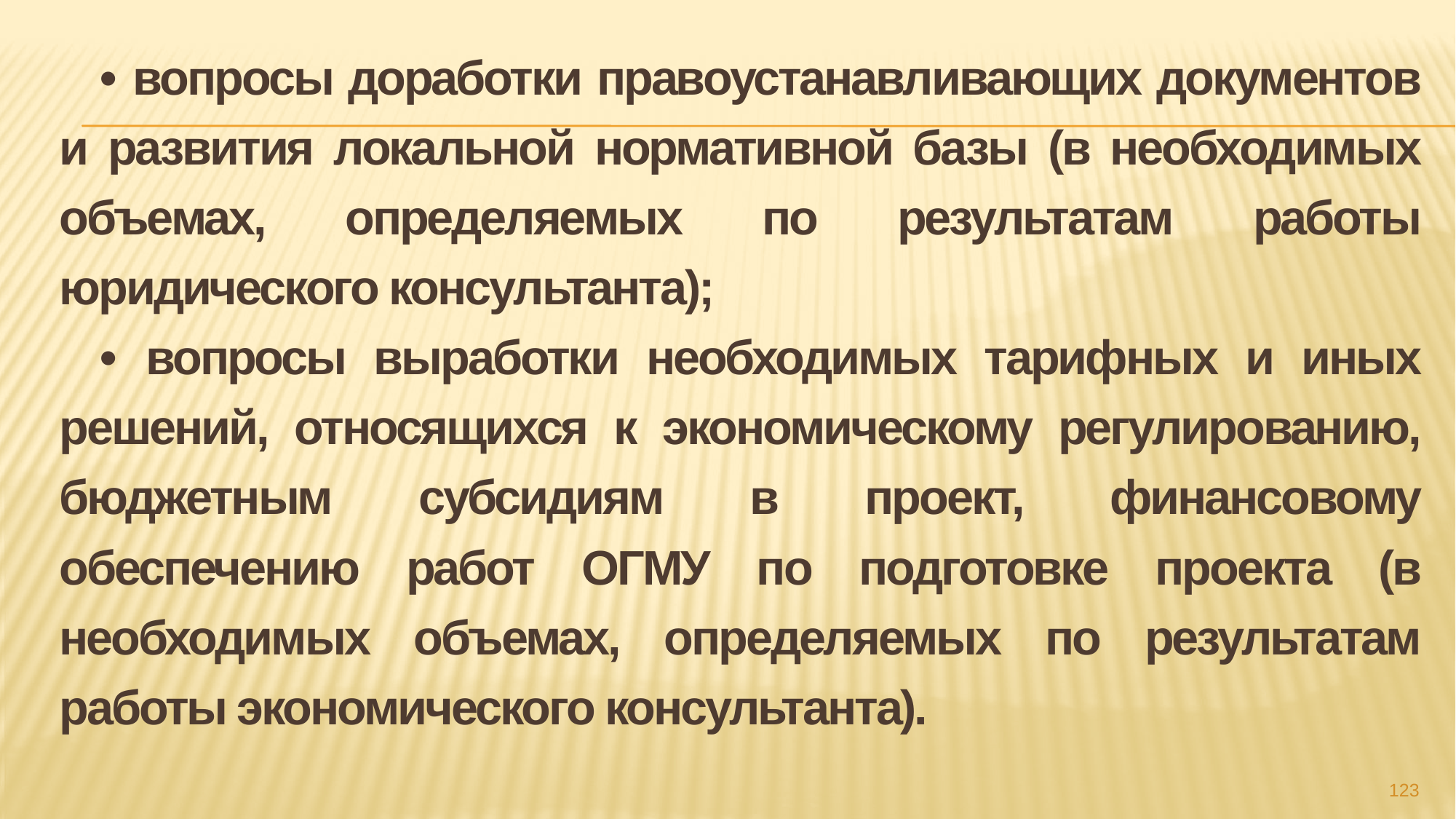

• вопросы доработки правоустанавливающих документов и развития локальной нормативной базы (в необходимых объемах, определяемых по результатам работы юридического консультанта);
• вопросы выработки необходимых тарифных и иных решений, относящихся к экономическому регулированию, бюджетным субсидиям в проект, финансовому обеспечению работ ОГМУ по подготовке проекта (в необходимых объемах, определяемых по результатам работы экономического консультанта).
#
123